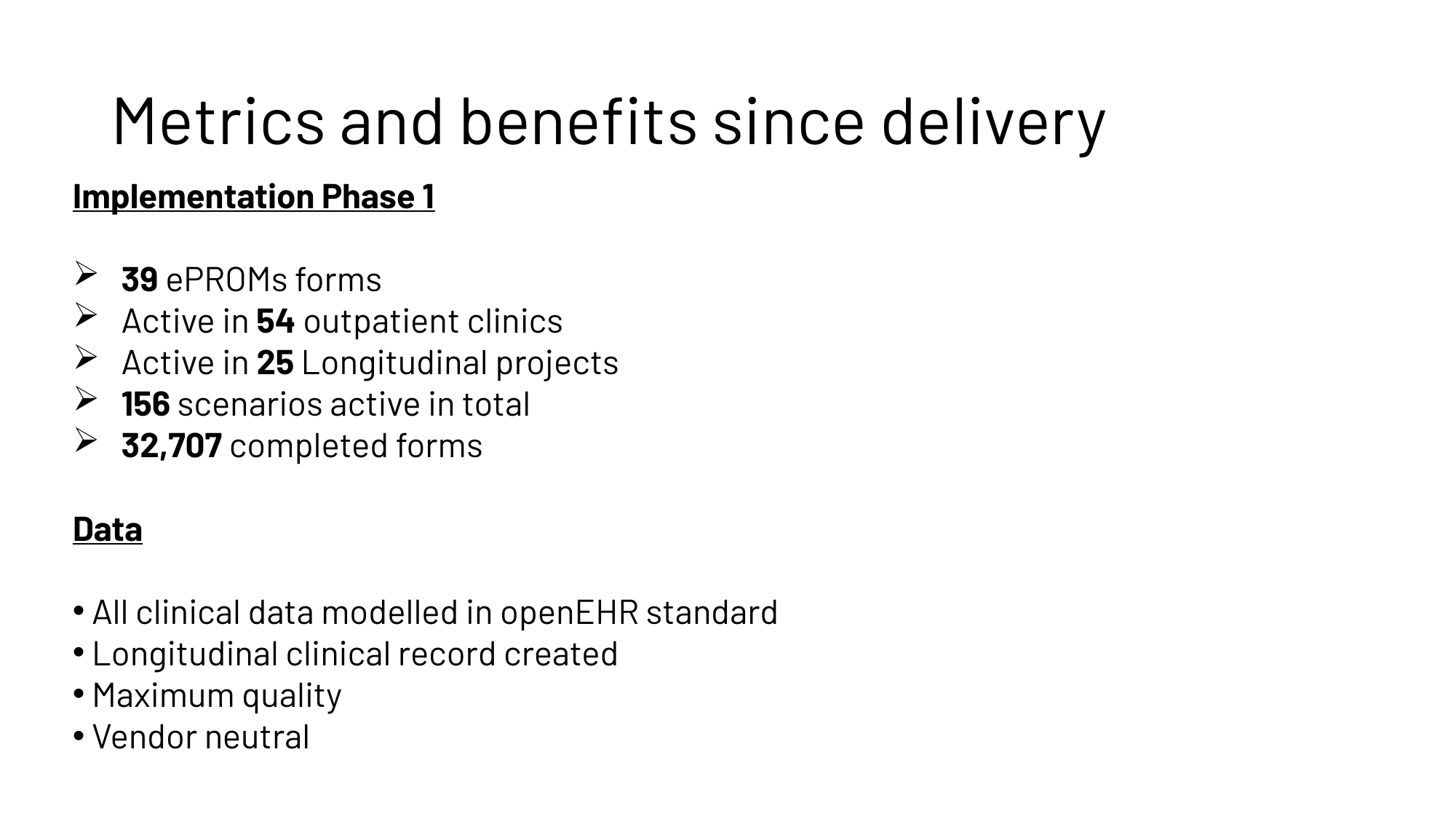

# Metrics and benefits since delivery
Implementation Phase 1

39 ePROMs forms
Active in 54 outpatient clinics
Active in 25 Longitudinal projects
156 scenarios active in total
32,707 completed forms

Data

 All clinical data modelled in openEHR standard
 Longitudinal clinical record created
 Maximum quality
 Vendor neutral